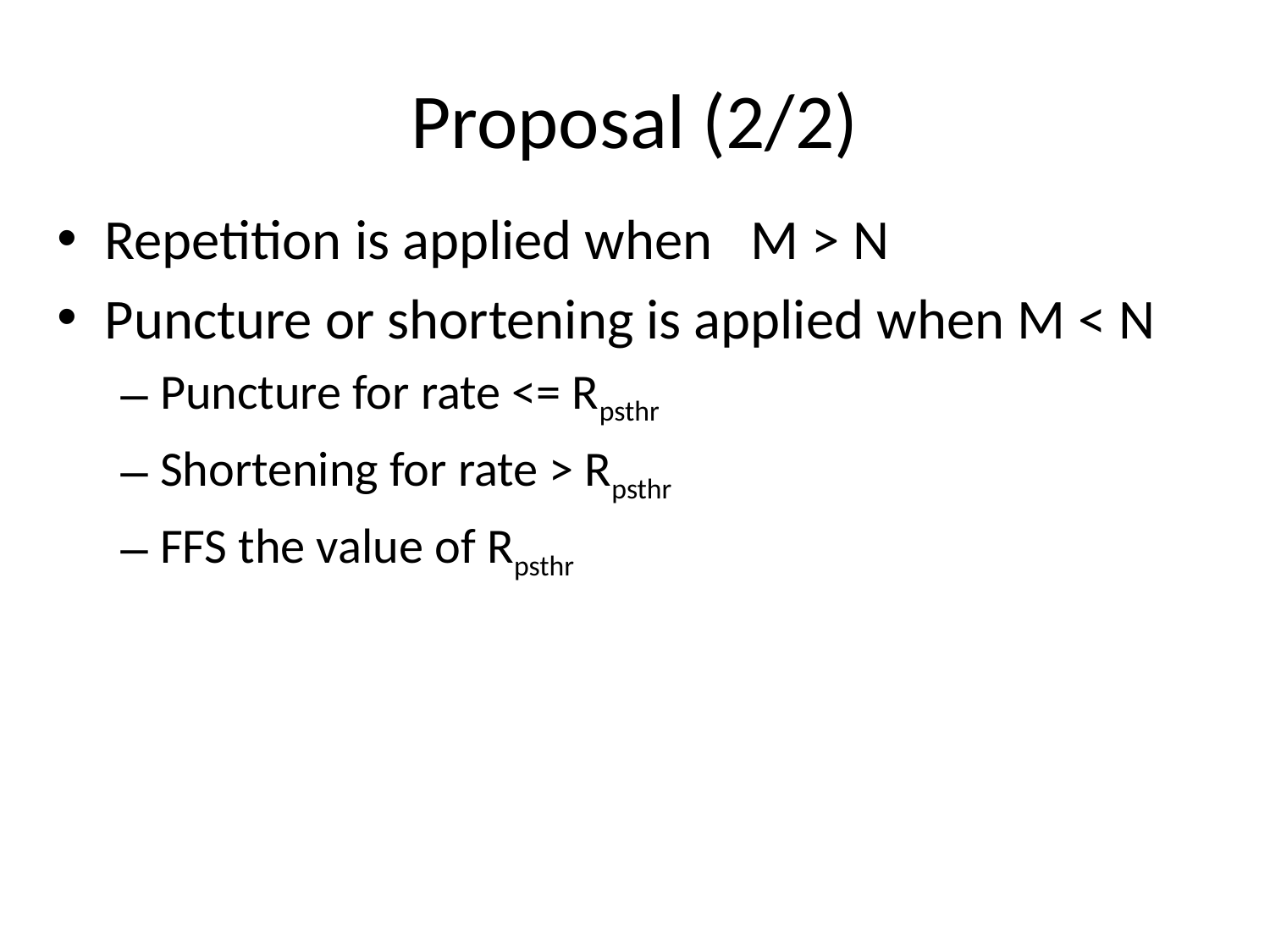

# Proposal (2/2)
Repetition is applied when   M > N
Puncture or shortening is applied when M < N
Puncture for rate <= Rpsthr
Shortening for rate > Rpsthr
FFS the value of Rpsthr